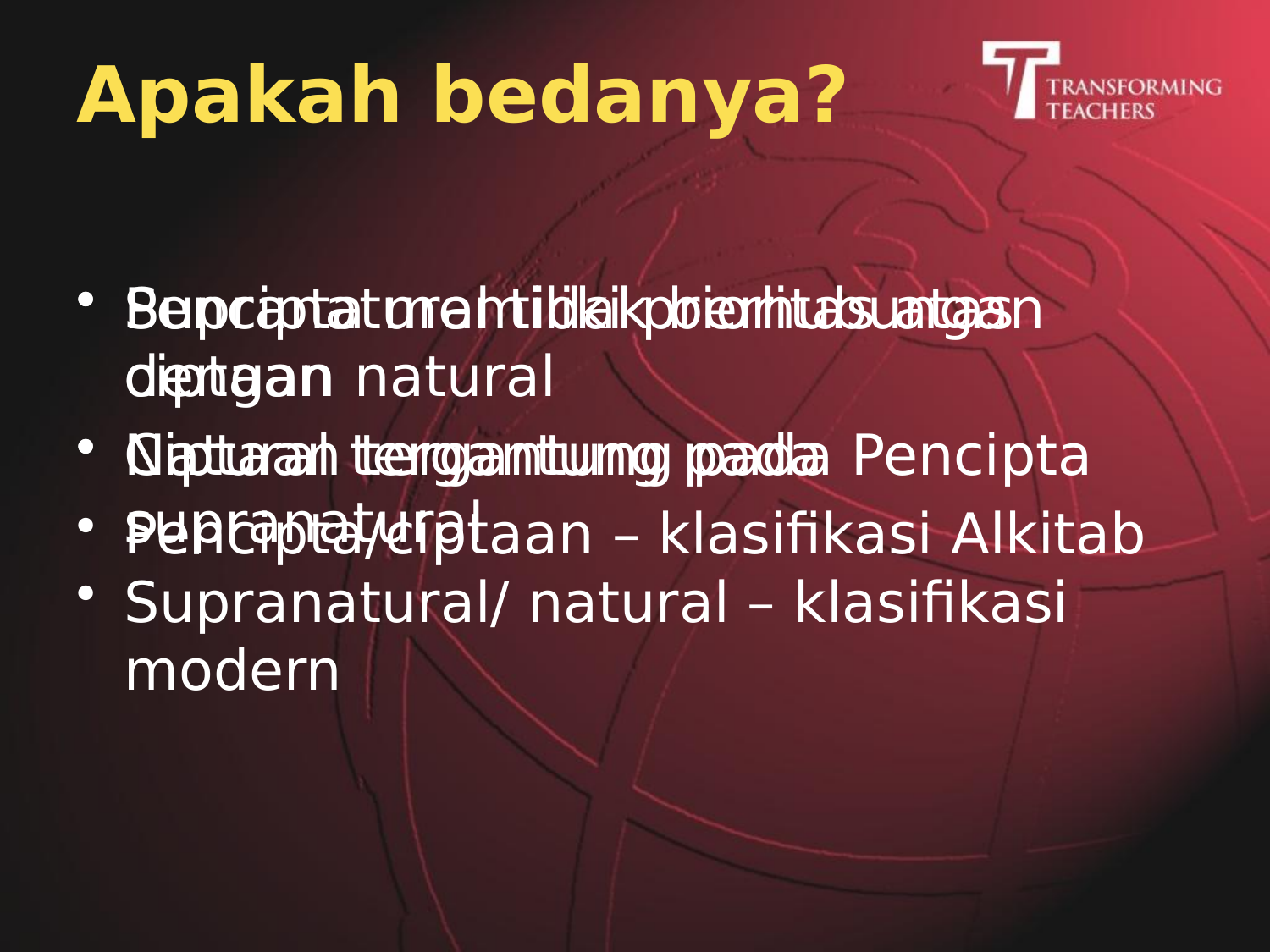

# Apakah bedanya?
Pencipta memiliki prioritas atas ciptaan
Ciptaan tergantung pada Pencipta
Pencipta/ciptaan – klasifikasi Alkitab
Supranatural tidak berhubungan dengan natural
Natural tergantung pada supranatural
Supranatural/ natural – klasifikasi modern